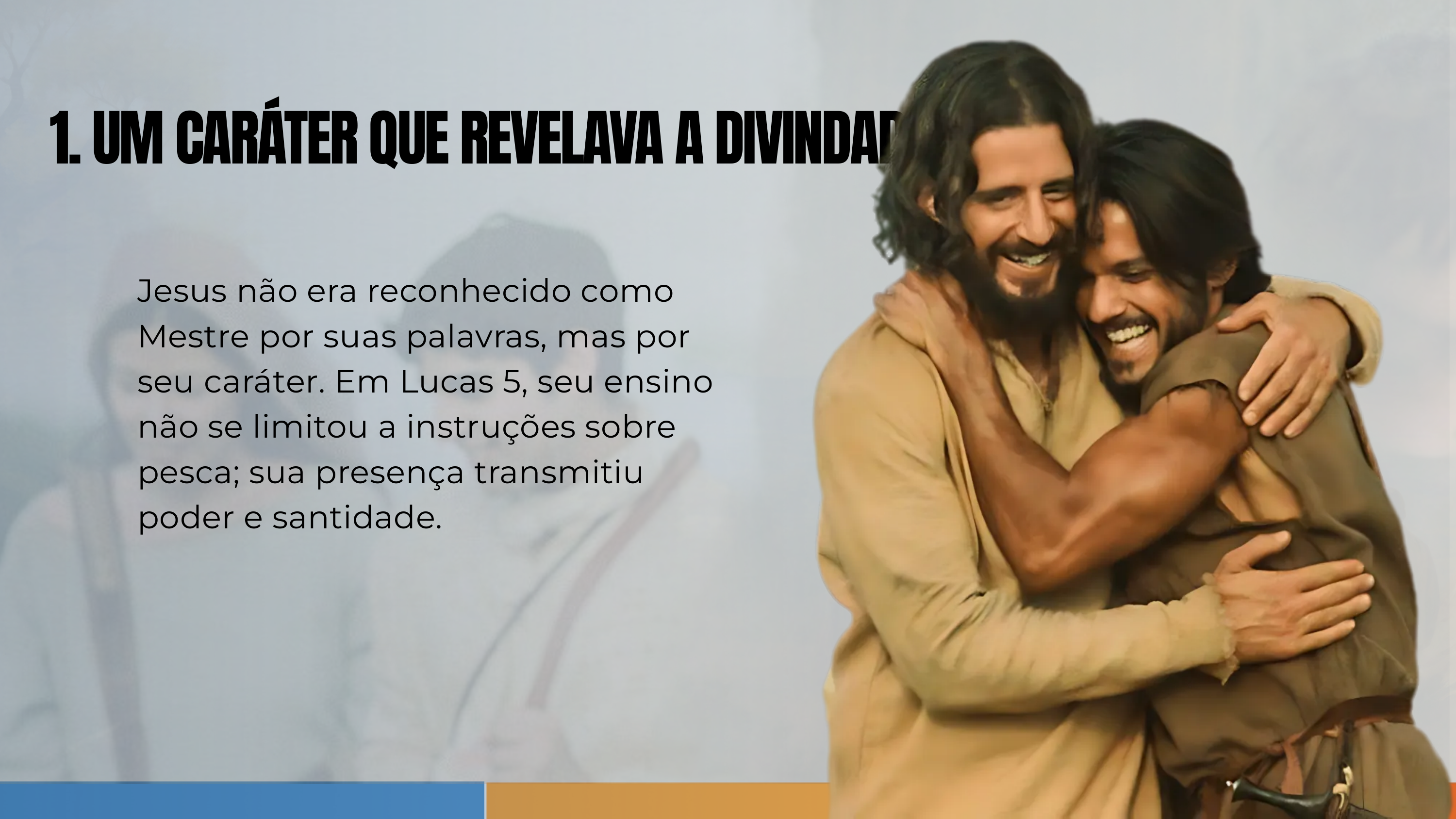

1. UM CARÁTER QUE REVELAVA A DIVINDADE
Jesus não era reconhecido como Mestre por suas palavras, mas por seu caráter. Em Lucas 5, seu ensino não se limitou a instruções sobre pesca; sua presença transmitiu poder e santidade.